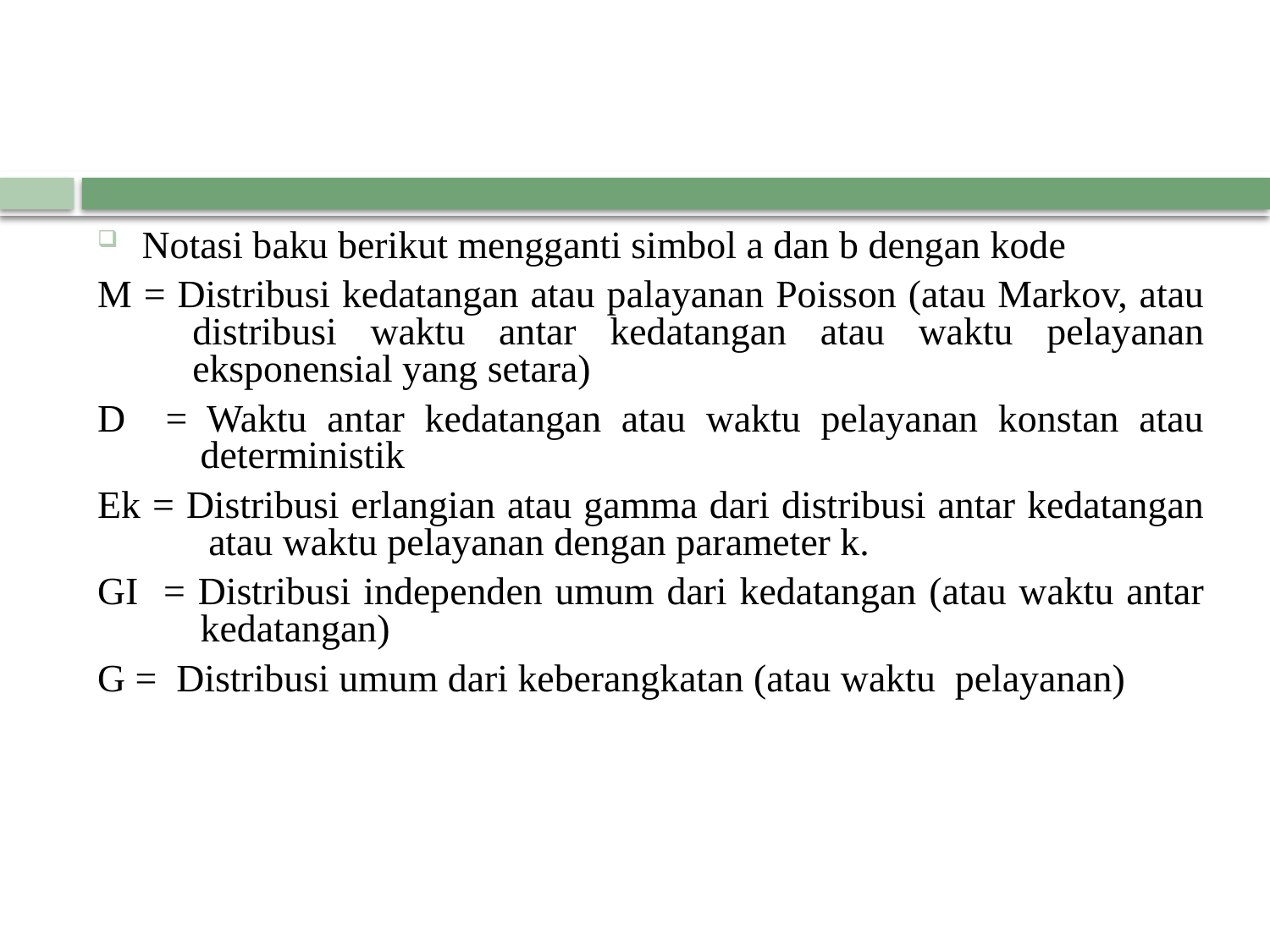

Notasi baku berikut mengganti simbol a dan b dengan kode
M = Distribusi kedatangan atau palayanan Poisson (atau Markov, atau distribusi waktu antar kedatangan atau waktu pelayanan eksponensial yang setara)
D  = Waktu antar kedatangan atau waktu pelayanan konstan atau deterministik
Ek = Distribusi erlangian atau gamma dari distribusi antar kedatangan atau waktu pelayanan dengan parameter k.
GI  = Distribusi independen umum dari kedatangan (atau waktu antar kedatangan)
G =  Distribusi umum dari keberangkatan (atau waktu  pelayanan)